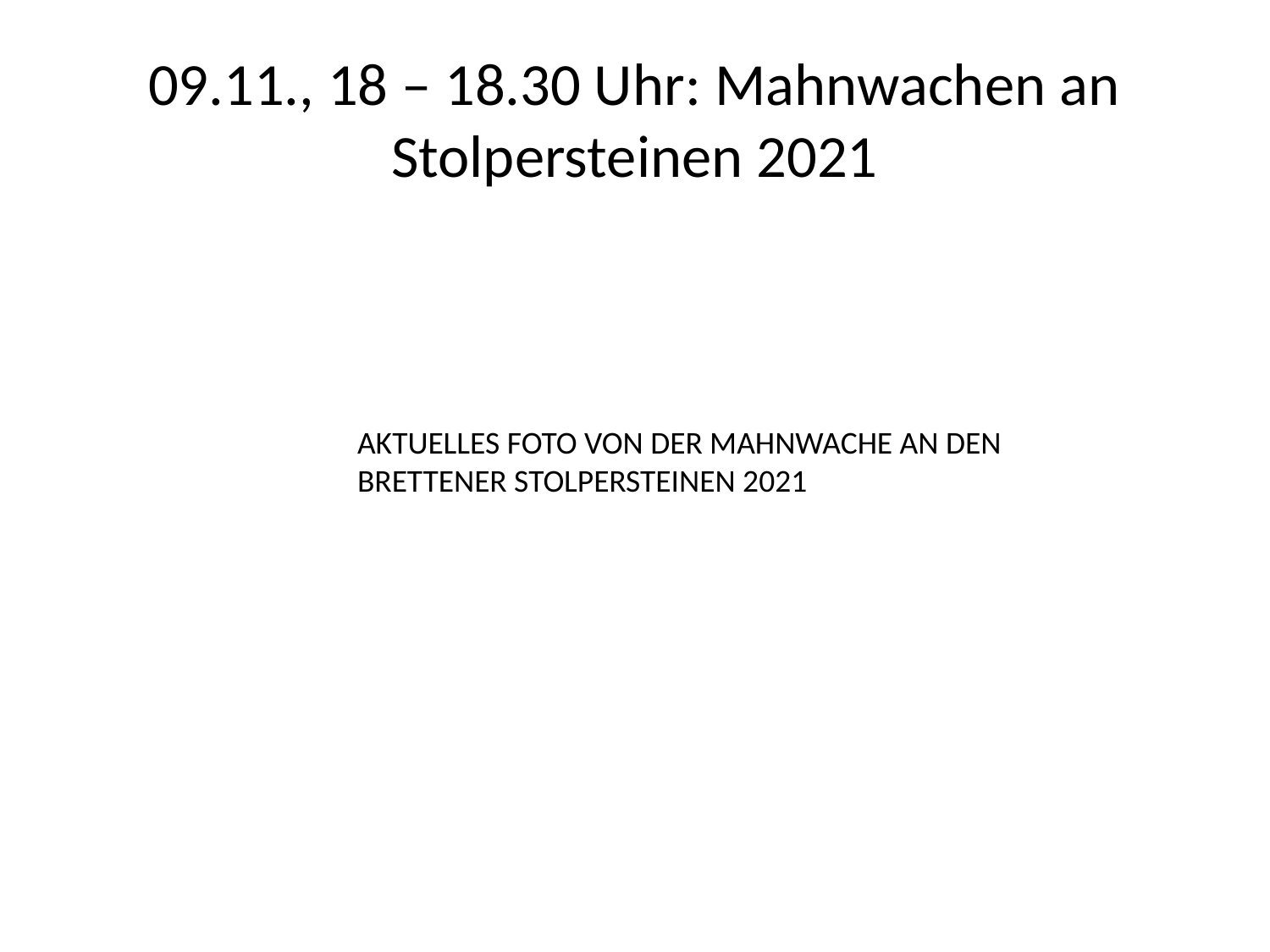

# 09.11., 18 – 18.30 Uhr: Mahnwachen an Stolpersteinen 2021

AKTUELLES FOTO VON DER MAHNWACHE AN DEN BRETTENER STOLPERSTEINEN 2021